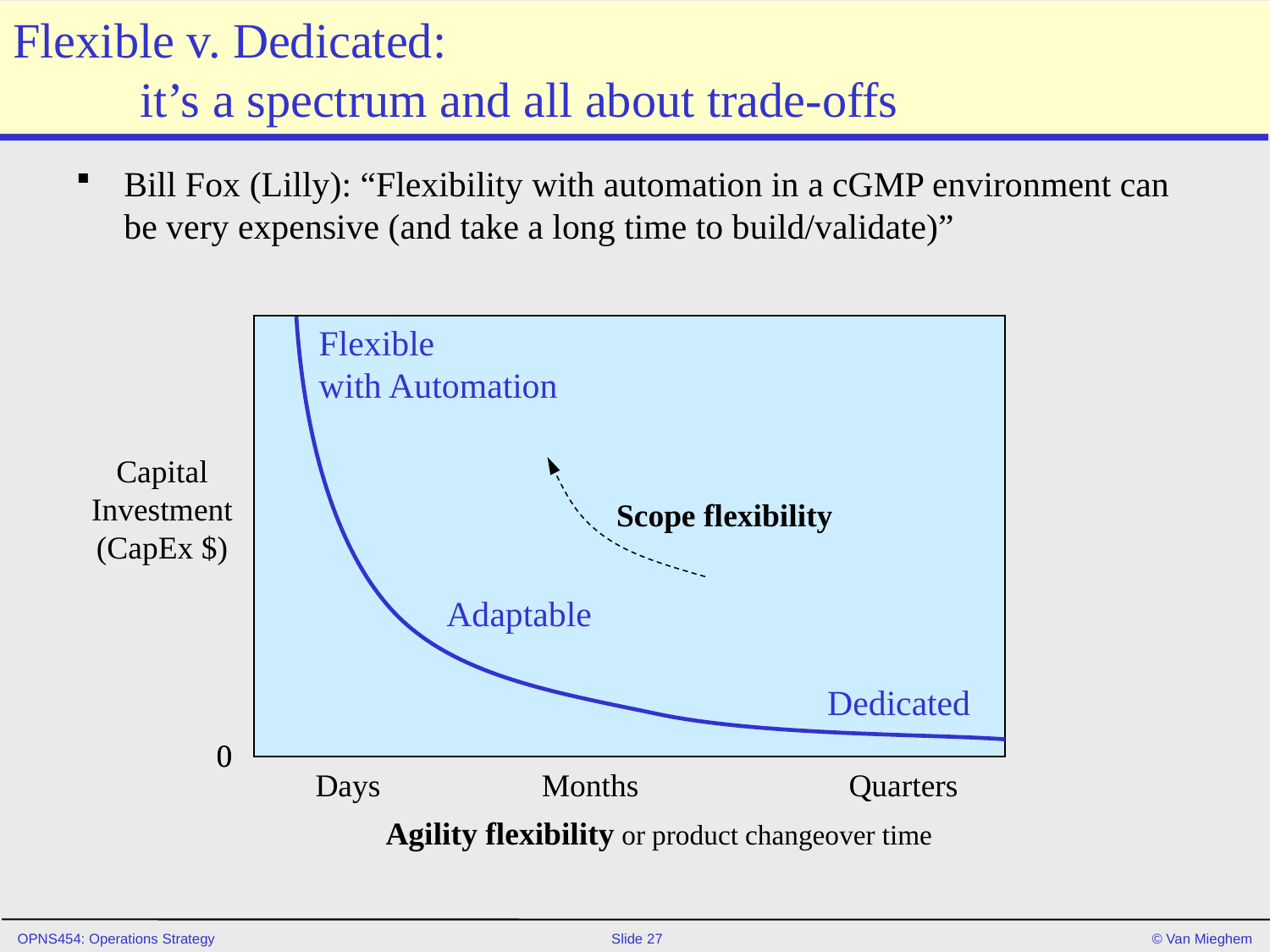

# Flexible v. Dedicated: it’s a spectrum and all about trade-offs
Bill Fox (Lilly): “Flexibility with automation in a cGMP environment can be very expensive (and take a long time to build/validate)”

Flexible
with Automation

Capital
Investment
(CapEx $)

Scope flexibility
Adaptable
Dedicated
0
0
Days
Months
Quarters
Agility flexibility or product changeover time